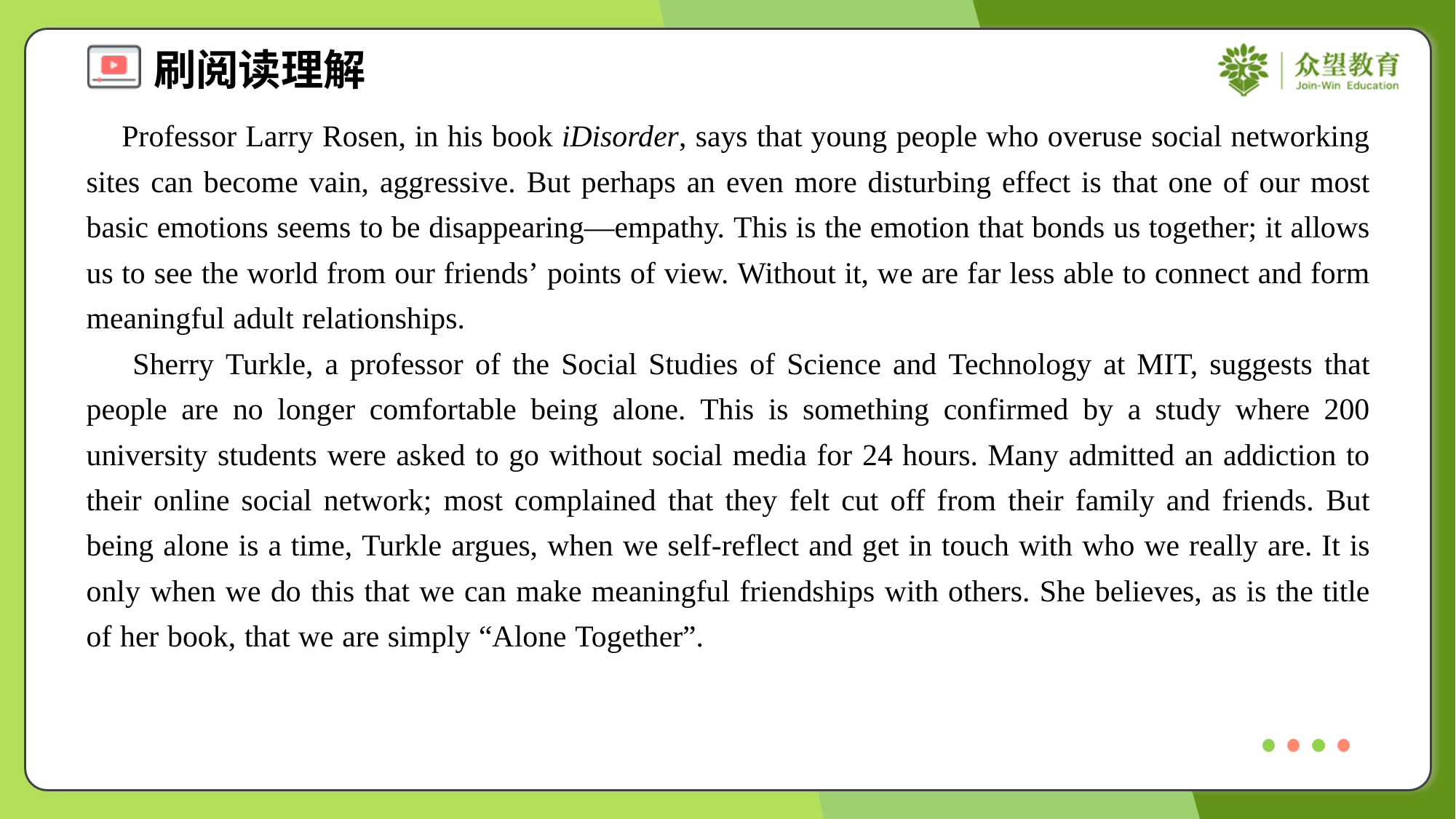

Professor Larry Rosen, in his book iDisorder, says that young people who overuse social networking sites can become vain, aggressive. But perhaps an even more disturbing effect is that one of our most basic emotions seems to be disappearing—empathy. This is the emotion that bonds us together; it allows us to see the world from our friends’ points of view. Without it, we are far less able to connect and form meaningful adult relationships.
    Sherry Turkle, a professor of the Social Studies of Science and Technology at MIT, suggests that people are no longer comfortable being alone. This is something confirmed by a study where 200 university students were asked to go without social media for 24 hours. Many admitted an addiction to their online social network; most complained that they felt cut off from their family and friends. But being alone is a time, Turkle argues, when we self-reflect and get in touch with who we really are. It is only when we do this that we can make meaningful friendships with others. She believes, as is the title of her book, that we are simply “Alone Together”.